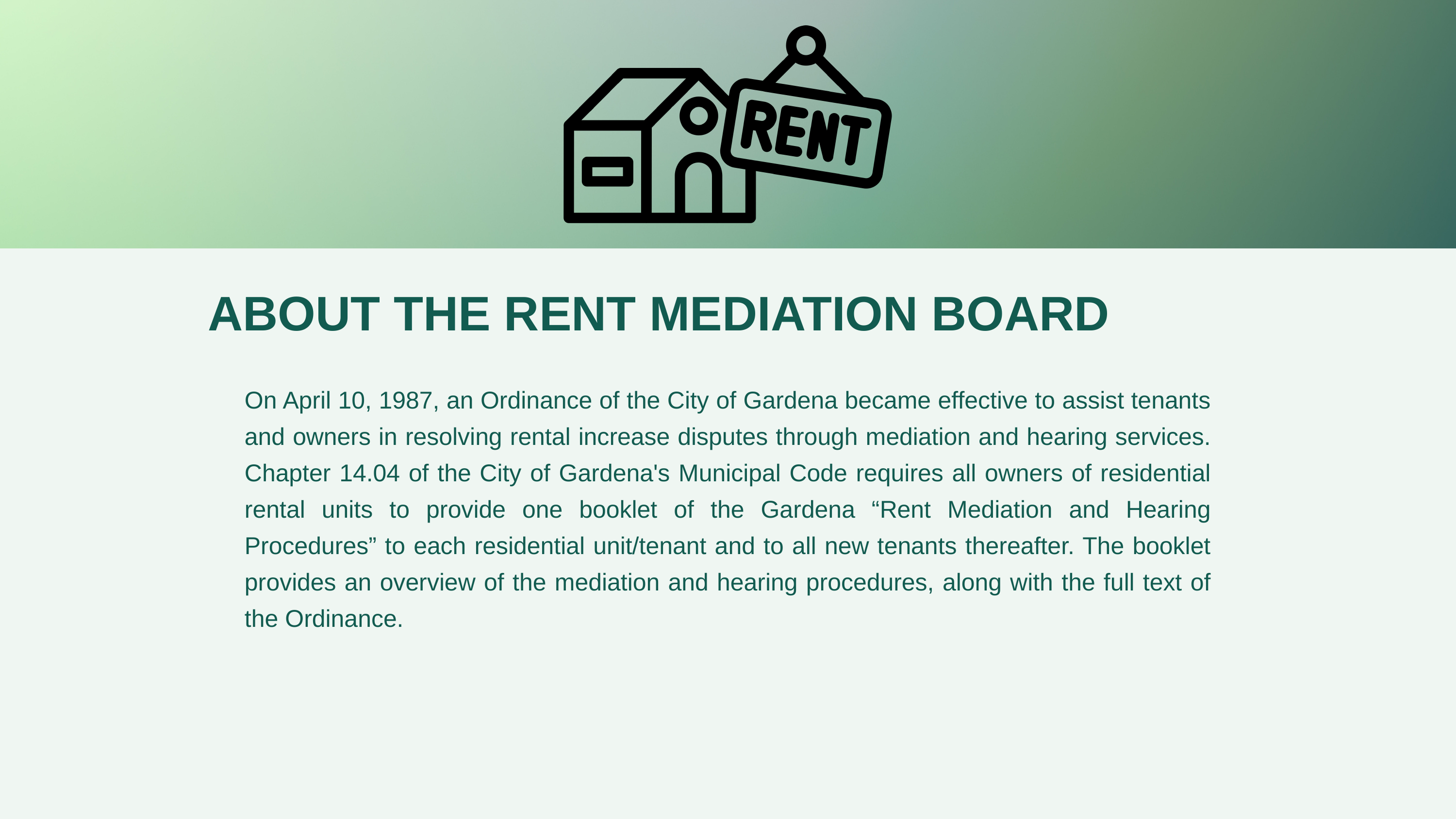

ABOUT THE RENT MEDIATION BOARD
On April 10, 1987, an Ordinance of the City of Gardena became effective to assist tenants and owners in resolving rental increase disputes through mediation and hearing services. Chapter 14.04 of the City of Gardena's Municipal Code requires all owners of residential rental units to provide one booklet of the Gardena “Rent Mediation and Hearing Procedures” to each residential unit/tenant and to all new tenants thereafter. The booklet provides an overview of the mediation and hearing procedures, along with the full text of the Ordinance.